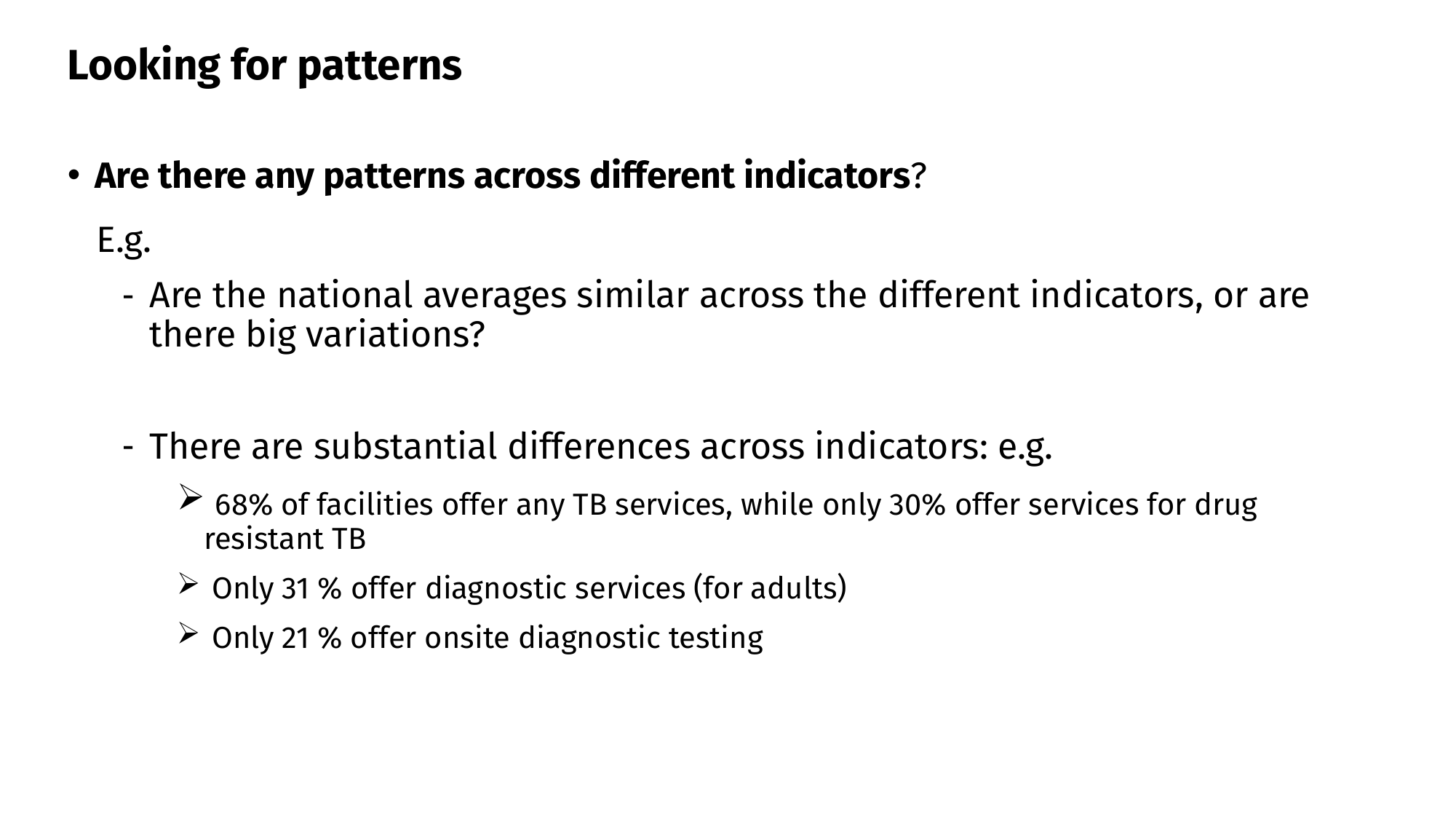

# Looking for patterns
Are there any patterns across different indicators?
   E.g.
Are the national averages similar across the different indicators, or are there big variations?

There are substantial differences across indicators: e.g.
 68% of facilities offer any TB services, while only 30% offer services for drug resistant TB
 Only 31 % offer diagnostic services (for adults)
 Only 21 % offer onsite diagnostic testing